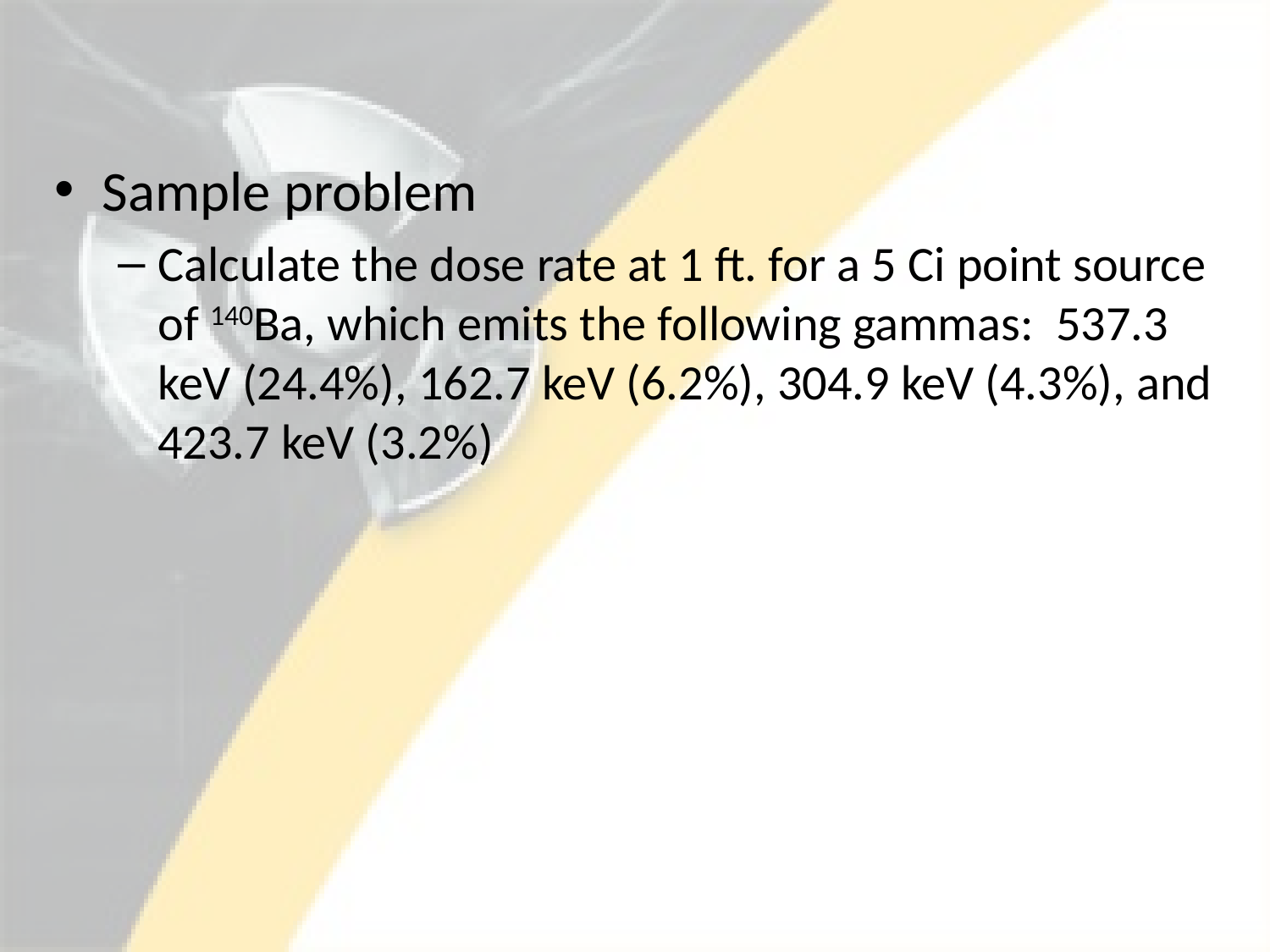

#
Sample problem
Calculate the dose rate at 1 ft. for a 5 Ci point source of 140Ba, which emits the following gammas:  537.3 keV (24.4%), 162.7 keV (6.2%), 304.9 keV (4.3%), and 423.7 keV (3.2%)